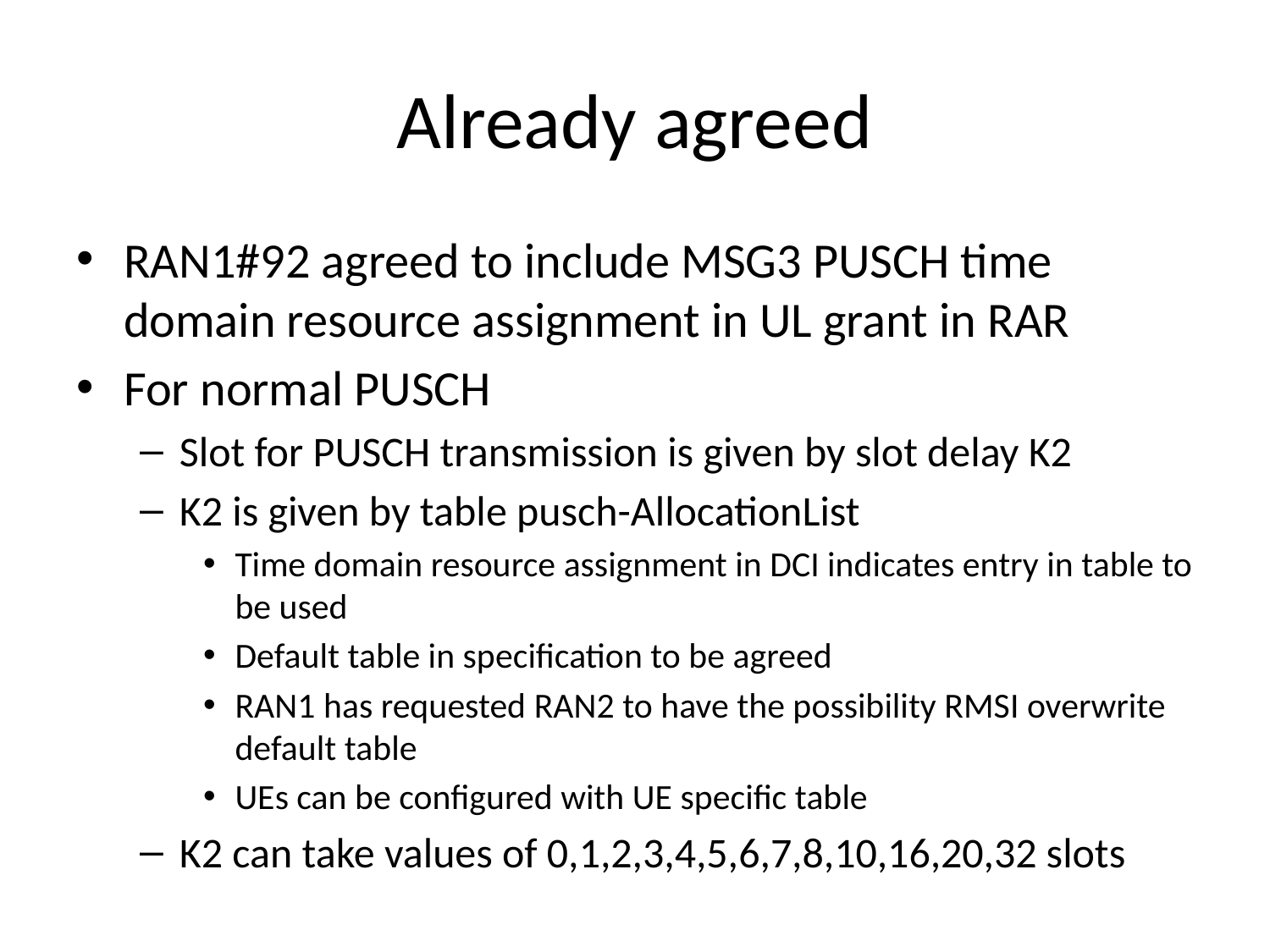

# Already agreed
RAN1#92 agreed to include MSG3 PUSCH time domain resource assignment in UL grant in RAR
For normal PUSCH
Slot for PUSCH transmission is given by slot delay K2
K2 is given by table pusch-AllocationList
Time domain resource assignment in DCI indicates entry in table to be used
Default table in specification to be agreed
RAN1 has requested RAN2 to have the possibility RMSI overwrite default table
UEs can be configured with UE specific table
K2 can take values of 0,1,2,3,4,5,6,7,8,10,16,20,32 slots